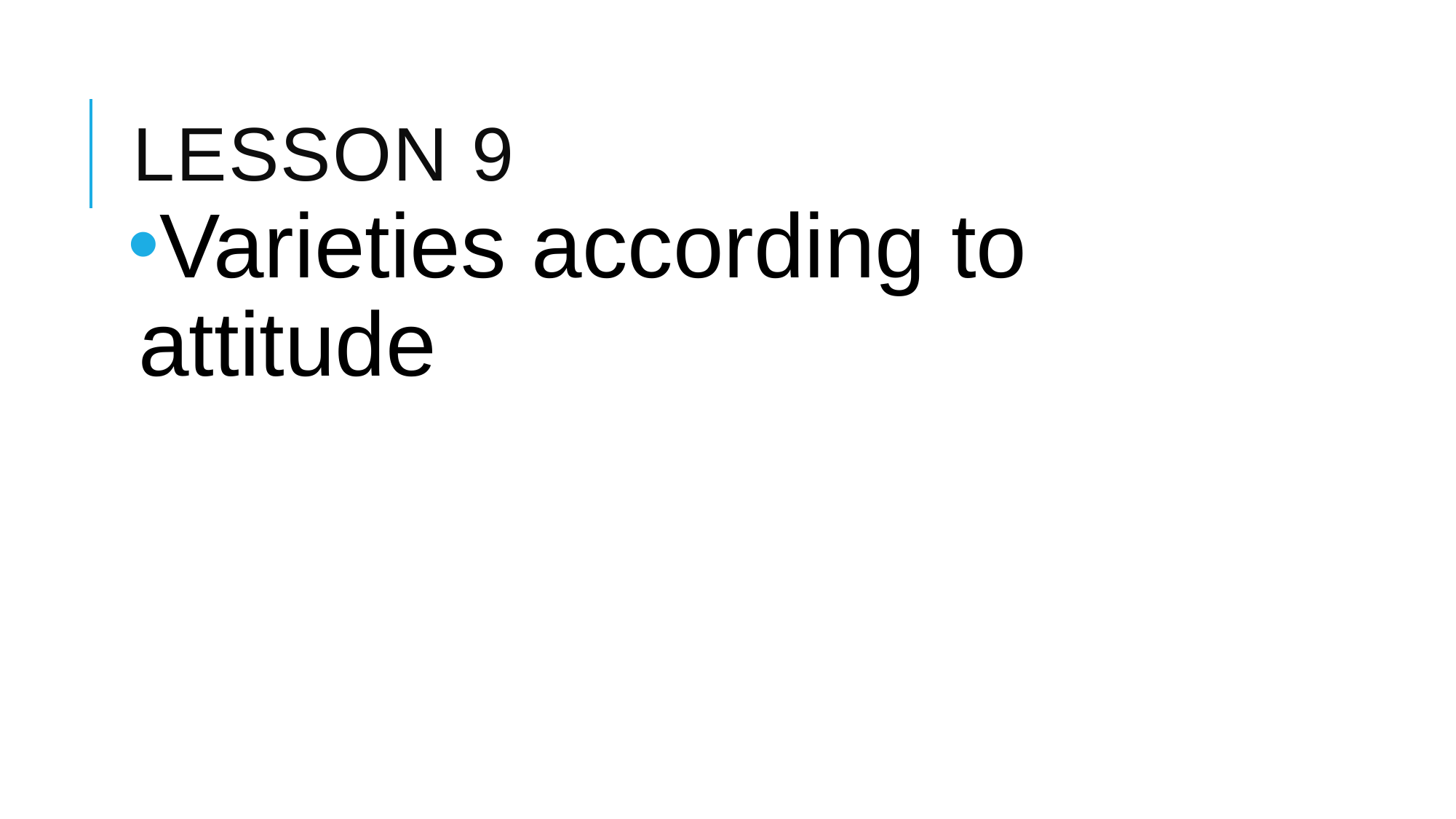

# Lesson 9
Varieties according to attitude